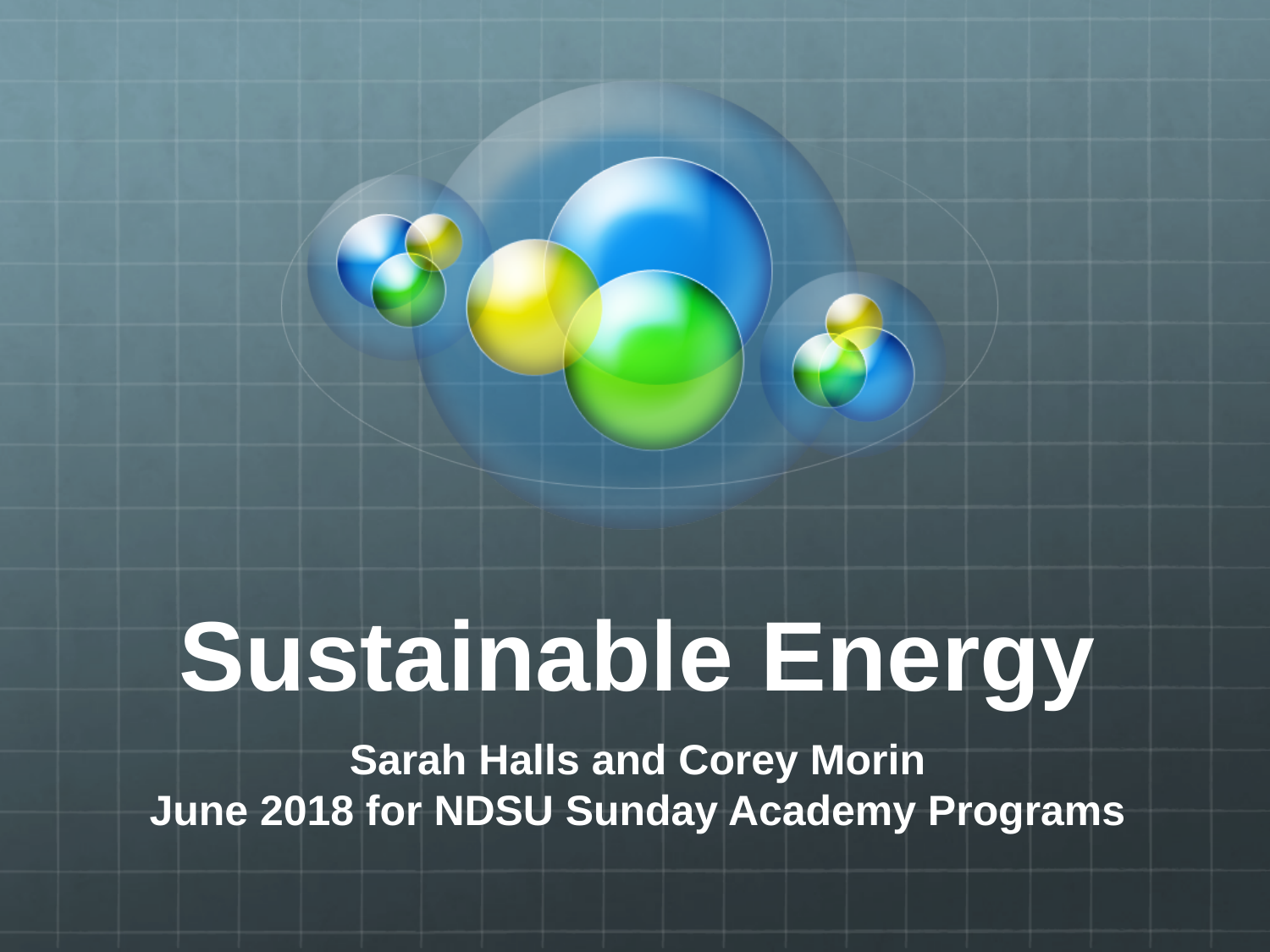

# Sustainable Energy
Sarah Halls and Corey Morin
June 2018 for NDSU Sunday Academy Programs